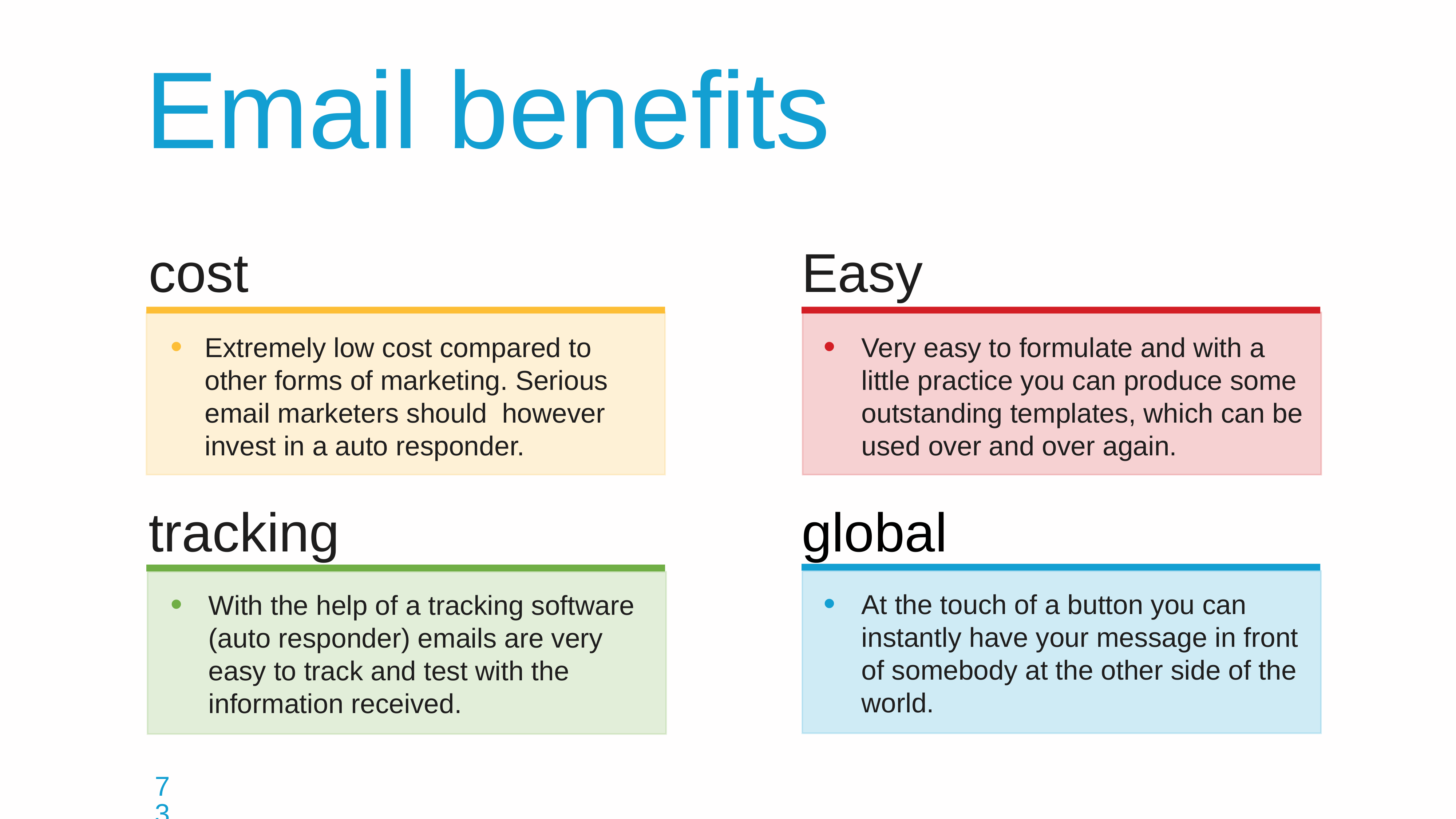

Email benefits
cost

Extremely low cost compared to other forms of marketing. Serious email marketers should  however invest in a auto responder.

Easy

Very easy to formulate and with a little practice you can produce some outstanding templates, which can be used over and over again.
tracking

With the help of a tracking software (auto responder) emails are very easy to track and test with the information received.
global

At the touch of a button you can instantly have your message in front of somebody at the other side of the world.
73